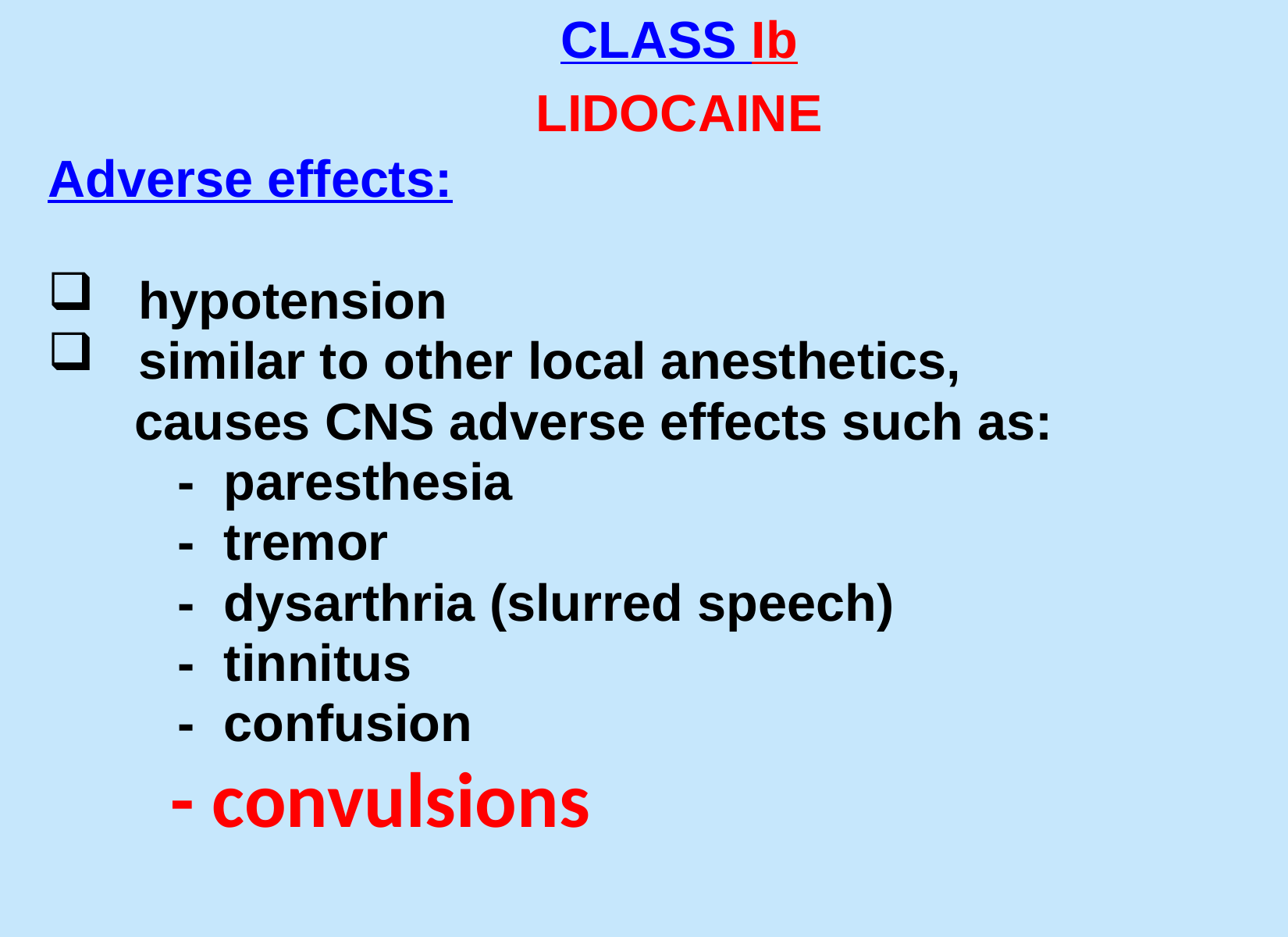

CLASS Ib
LIDOCAINE
Adverse effects:

   hypotension
   similar to other local anesthetics,
      causes CNS adverse effects such as:
         -  paresthesia
         -  tremor
         -  dysarthria (slurred speech)
         -  tinnitus
         -  confusion
       - convulsions

#